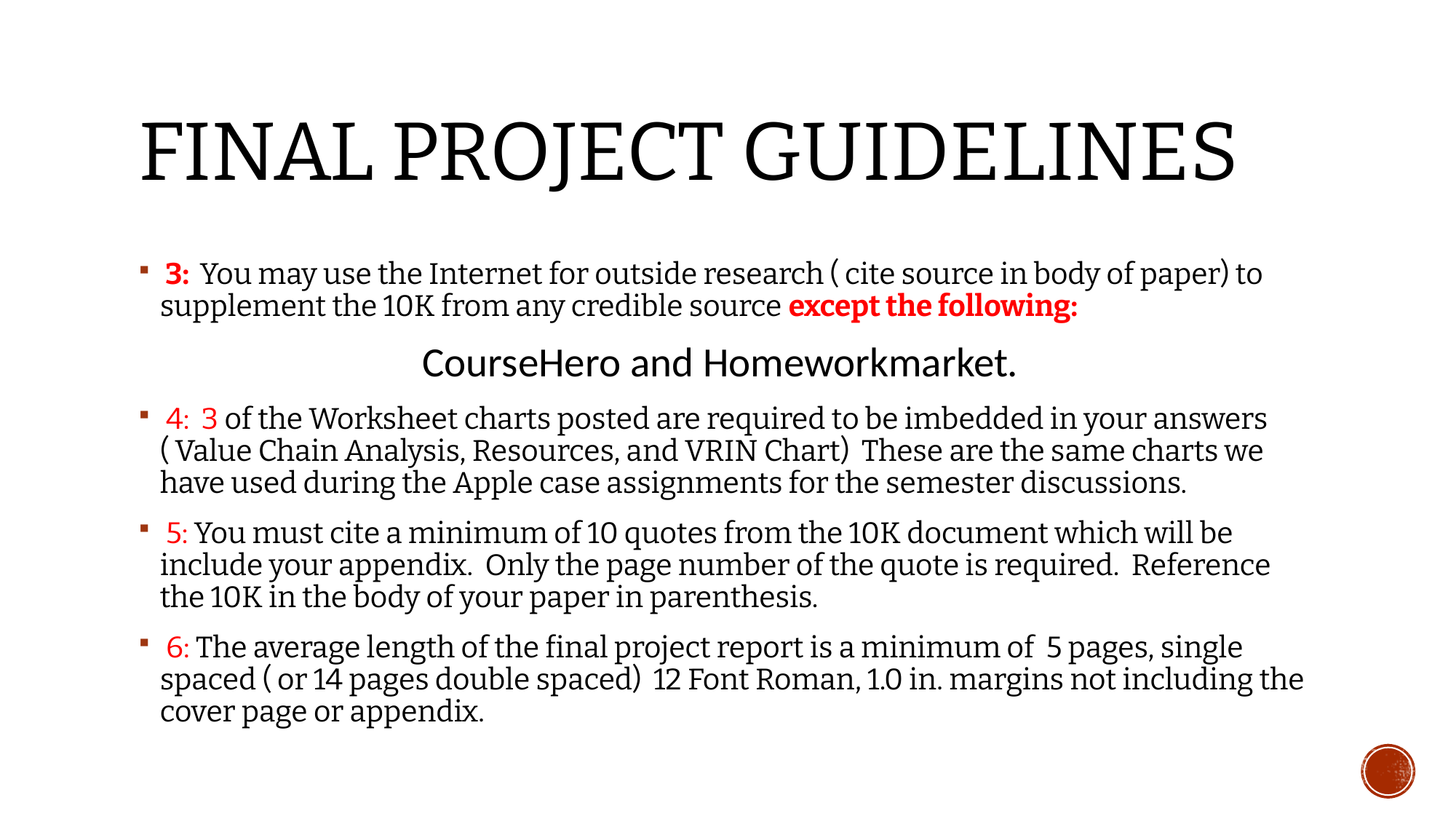

# Final Project Guidelines
 3:  You may use the Internet for outside research ( cite source in body of paper) to supplement the 10K from any credible source except the following:
                              CourseHero and Homeworkmarket.
 4:  3 of the Worksheet charts posted are required to be imbedded in your answers  ( Value Chain Analysis, Resources, and VRIN Chart)  These are the same charts we have used during the Apple case assignments for the semester discussions.
 5: You must cite a minimum of 10 quotes from the 10K document which will be include your appendix.  Only the page number of the quote is required.  Reference the 10K in the body of your paper in parenthesis.
 6: The average length of the final project report is a minimum of  5 pages, single spaced ( or 14 pages double spaced)  12 Font Roman, 1.0 in. margins not including the cover page or appendix.